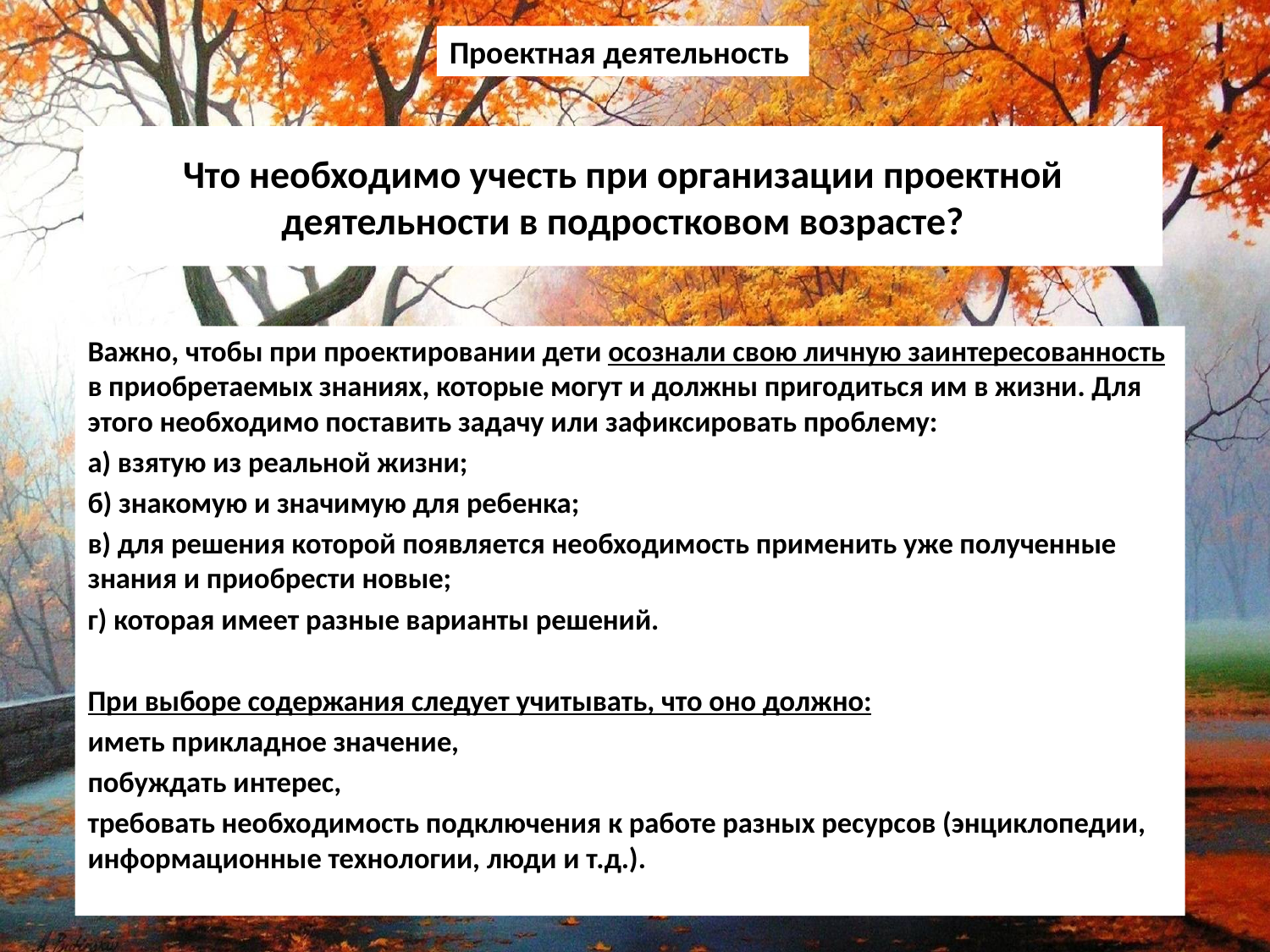

Проектная деятельность
# Что необходимо учесть при организации проектной деятельности в подростковом возрасте?
Важно, чтобы при проектировании дети осознали свою личную заинтересованность в приобретаемых знаниях, которые могут и должны пригодиться им в жизни. Для этого необходимо поставить задачу или зафиксировать проблему:
а) взятую из реальной жизни;
б) знакомую и значимую для ребенка;
в) для решения которой появляется необходимость применить уже полученные знания и приобрести новые;
г) которая имеет разные варианты решений.

При выборе содержания следует учитывать, что оно должно:
иметь прикладное значение,
побуждать интерес,
требовать необходимость подключения к работе разных ресурсов (энциклопедии, информационные технологии, люди и т.д.).